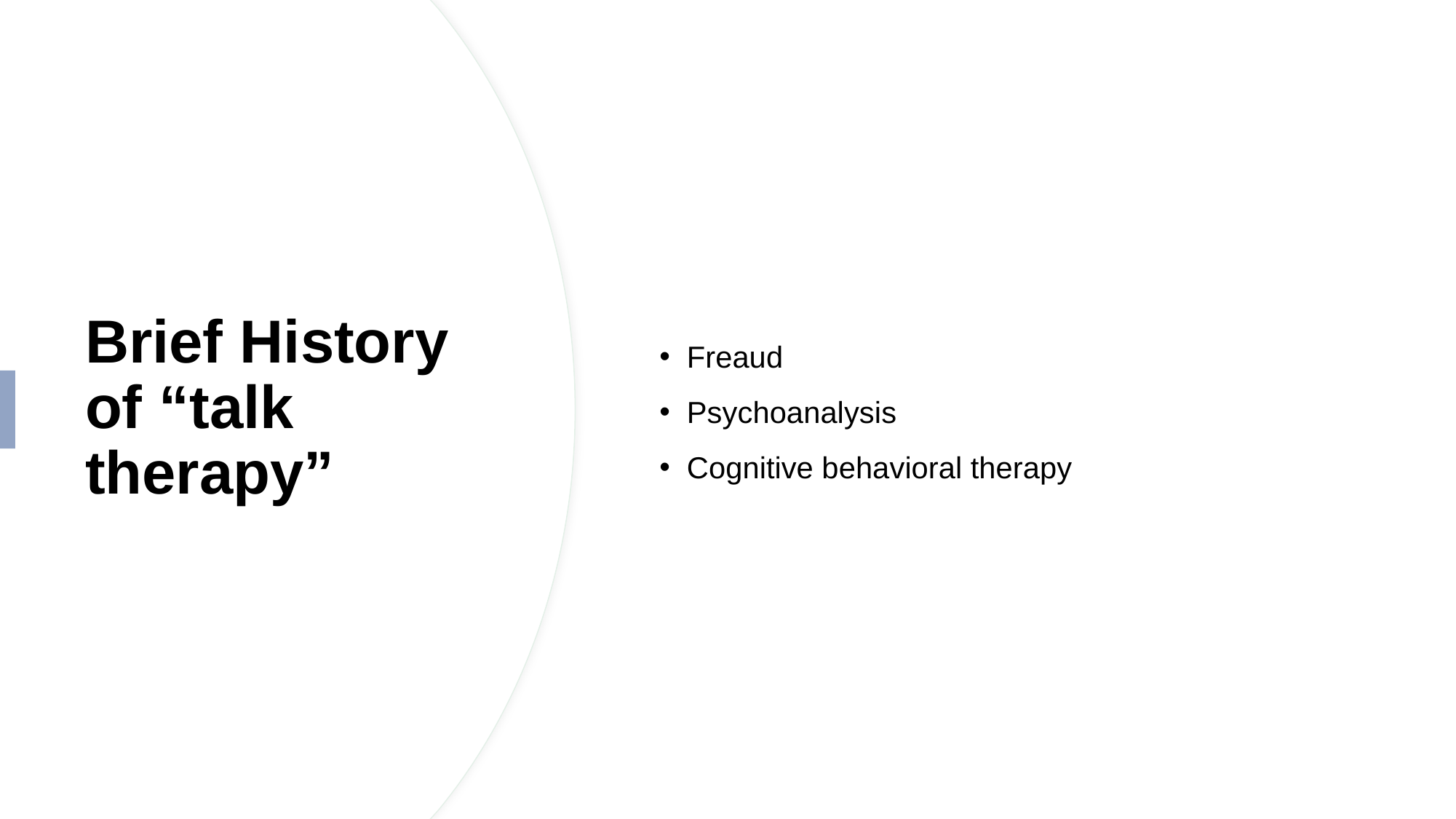

Freaud
Psychoanalysis
Cognitive behavioral therapy
# Brief History of “talk therapy”